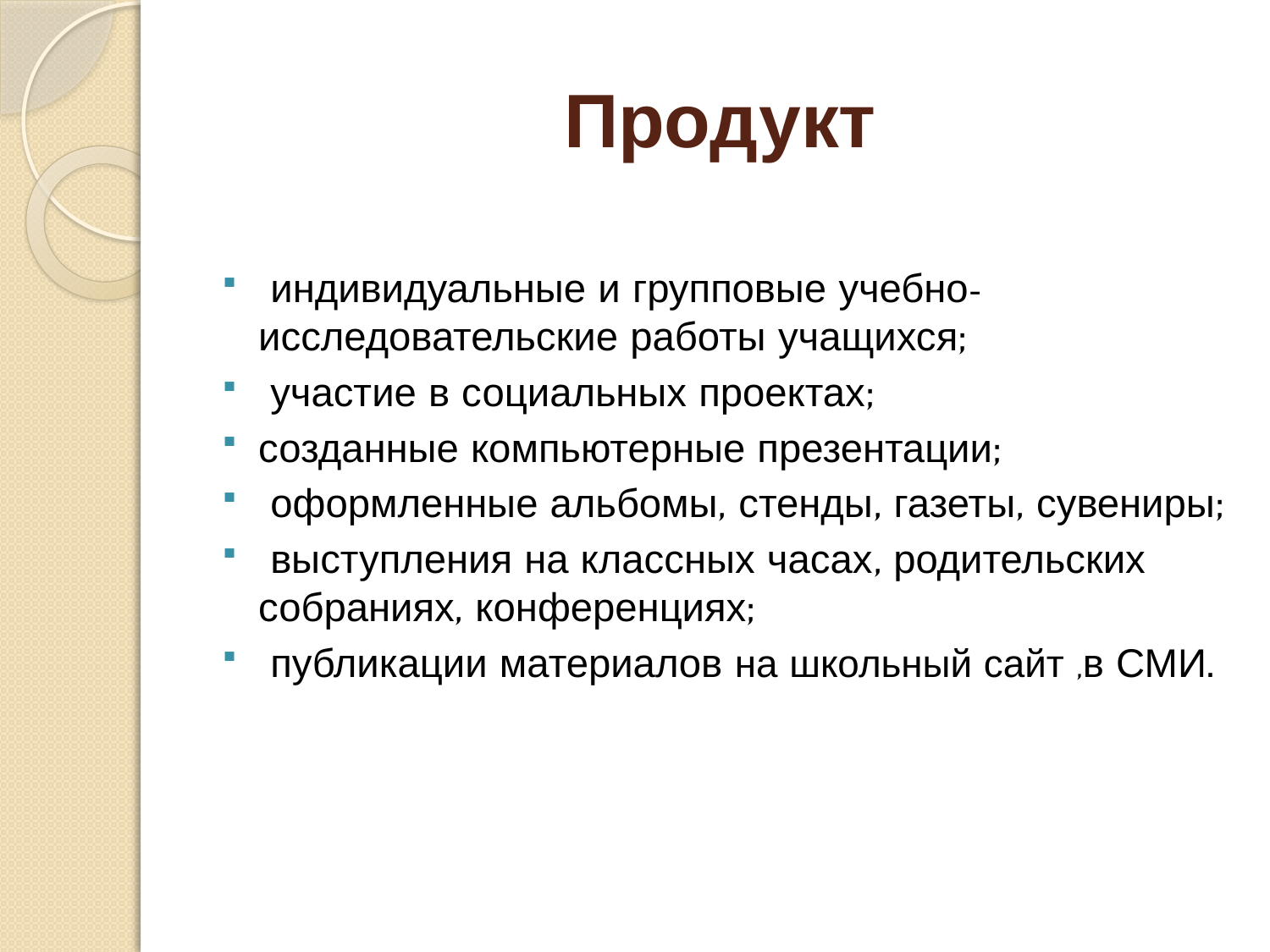

# Продукт

 индивидуальные и групповые учебно-исследовательские работы учащихся;
 участие в социальных проектах;
созданные компьютерные презентации;
 оформленные альбомы, стенды, газеты, сувениры;
 выступления на классных часах, родительских собраниях, конференциях;
 публикации материалов на школьный сайт ,в СМИ.